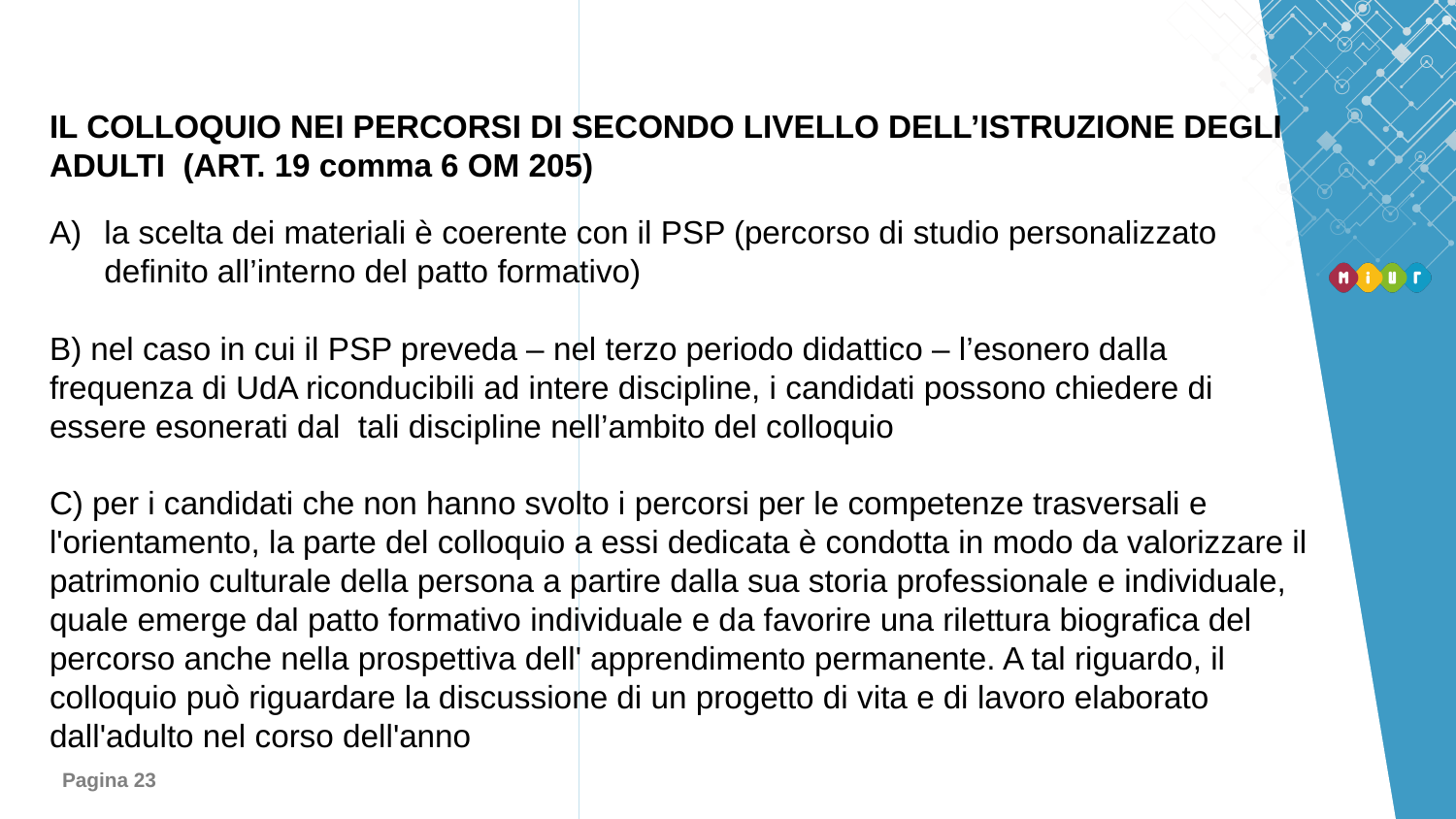

IL COLLOQUIO NEI PERCORSI DI SECONDO LIVELLO DELL’ISTRUZIONE DEGLI ADULTI  (ART. 19 comma 6 OM 205)

la scelta dei materiali è coerente con il PSP (percorso di studio personalizzato definito all’interno del patto formativo)

B) nel caso in cui il PSP preveda – nel terzo periodo didattico – l’esonero dalla
frequenza di UdA riconducibili ad intere discipline, i candidati possono chiedere di
essere esonerati dal  tali discipline nell’ambito del colloquio

C) per i candidati che non hanno svolto i percorsi per le competenze trasversali e l'orientamento, la parte del colloquio a essi dedicata è condotta in modo da valorizzare il patrimonio culturale della persona a partire dalla sua storia professionale e individuale, quale emerge dal patto formativo individuale e da favorire una rilettura biografica del percorso anche nella prospettiva dell' apprendimento permanente. A tal riguardo, il colloquio può riguardare la discussione di un progetto di vita e di lavoro elaborato dall'adulto nel corso dell'anno